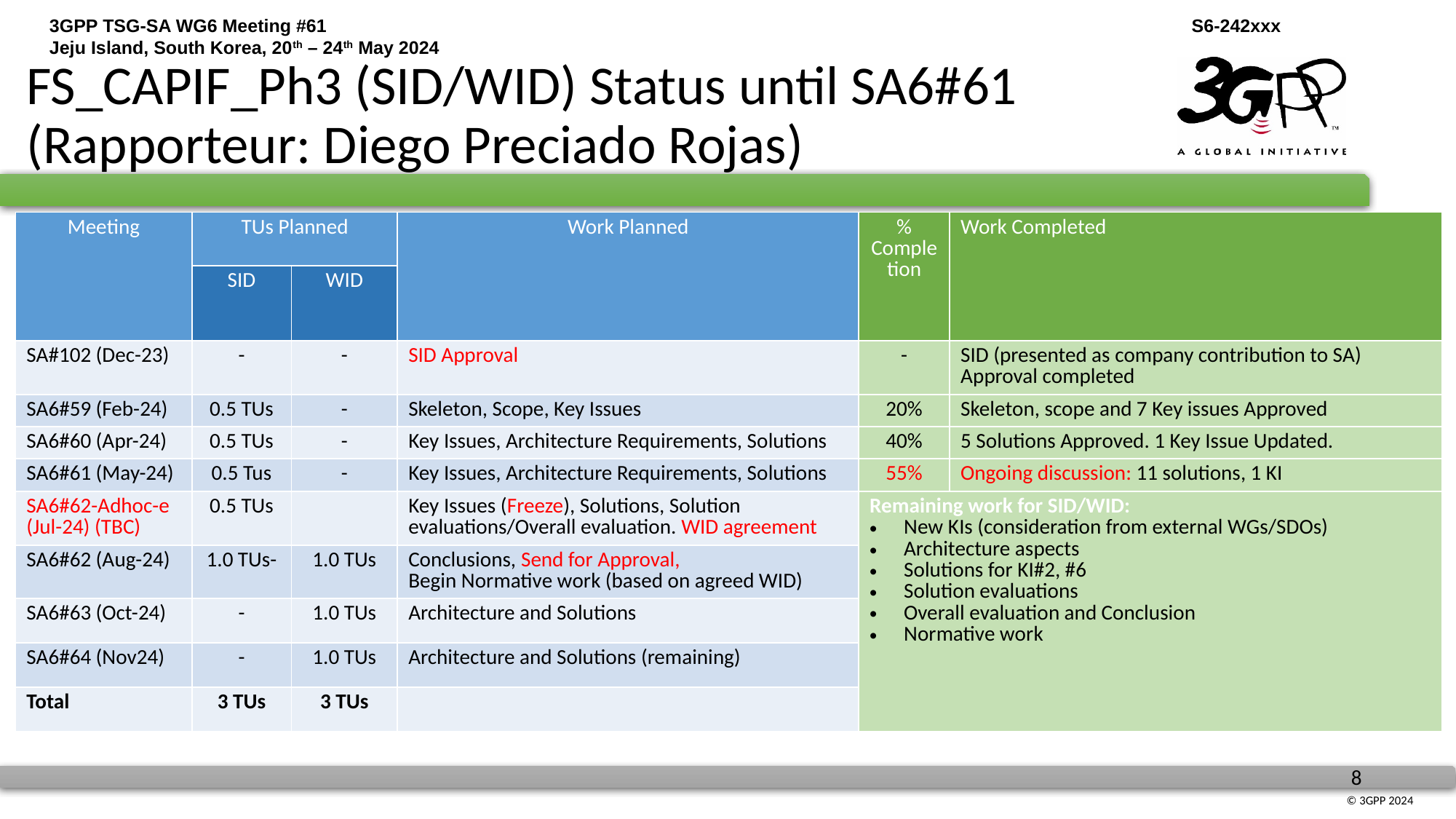

# FS_CAPIF_Ph3 (SID/WID) Status until SA6#61 (Rapporteur: Diego Preciado Rojas)
| Meeting | TUs Planned |  | Work Planned | % Completion | Work Completed |
| --- | --- | --- | --- | --- | --- |
|  | SID | WID |  |  |  |
| SA#102 (Dec-23) | - | - | SID Approval | - | SID (presented as company contribution to SA) Approval completed |
| SA6#59 (Feb-24) | 0.5 TUs | - | Skeleton, Scope, Key Issues | 20% | Skeleton, scope and 7 Key issues Approved |
| SA6#60 (Apr-24) | 0.5 TUs | - | Key Issues, Architecture Requirements, Solutions | 40% | 5 Solutions Approved. 1 Key Issue Updated. |
| SA6#61 (May-24) | 0.5 Tus | - | Key Issues, Architecture Requirements, Solutions | 55% | Ongoing discussion: 11 solutions, 1 KI |
| SA6#62-Adhoc-e (Jul-24) (TBC) | 0.5 TUs |  | Key Issues (Freeze), Solutions, Solution evaluations/Overall evaluation. WID agreement | Remaining work for SID/WID: New KIs (consideration from external WGs/SDOs) Architecture aspects Solutions for KI#2, #6 Solution evaluations Overall evaluation and Conclusion Normative work |  |
| SA6#62 (Aug-24) | 1.0 TUs- | 1.0 TUs | Conclusions, Send for Approval, Begin Normative work (based on agreed WID) |  |  |
| SA6#63 (Oct-24) | - | 1.0 TUs | Architecture and Solutions |  |  |
| SA6#64 (Nov24) | - | 1.0 TUs | Architecture and Solutions (remaining) |  |  |
| Total | 3 TUs | 3 TUs |  |  |  |